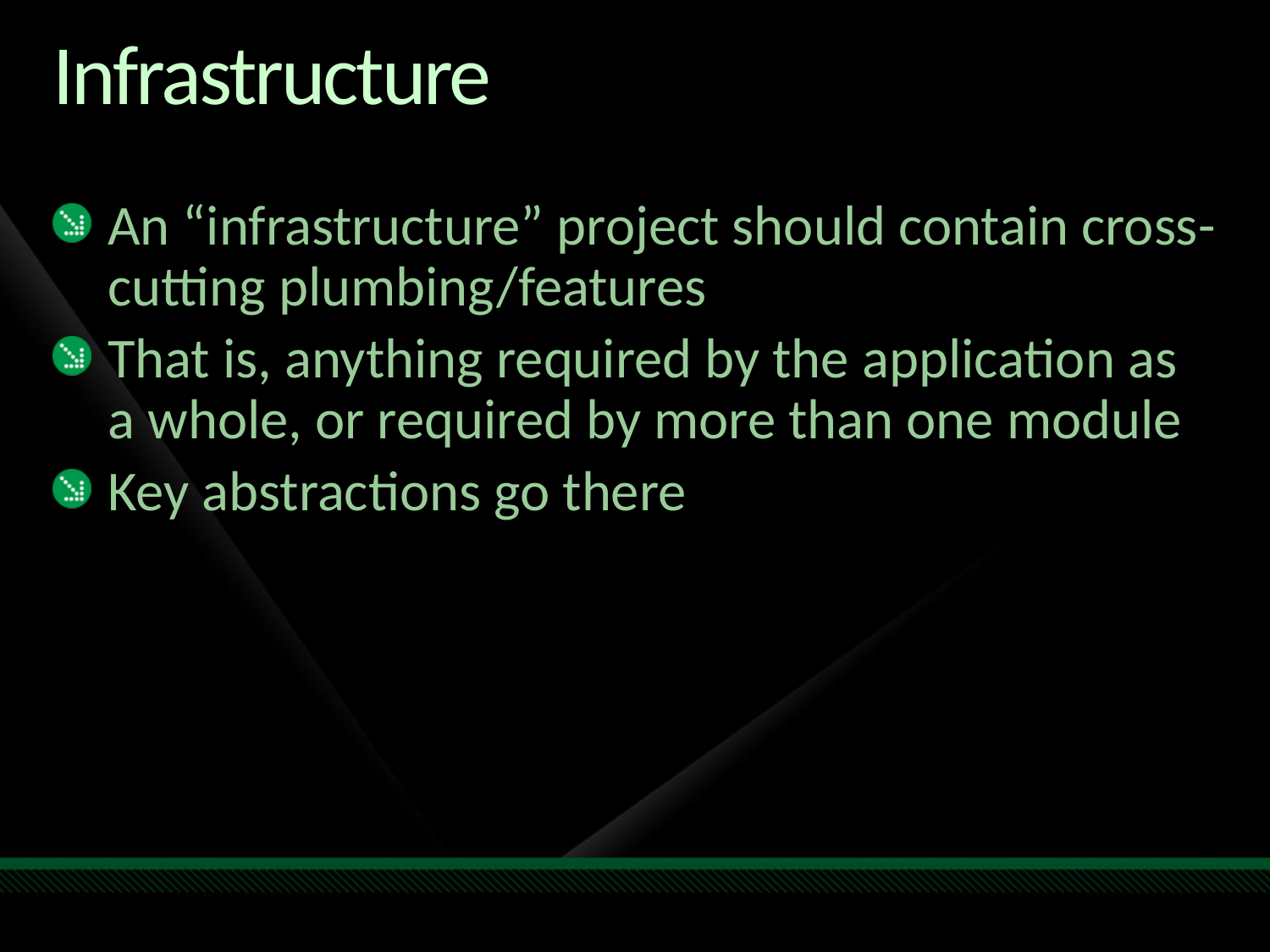

# Infrastructure
An “infrastructure” project should contain cross-cutting plumbing/features
That is, anything required by the application as a whole, or required by more than one module
Key abstractions go there